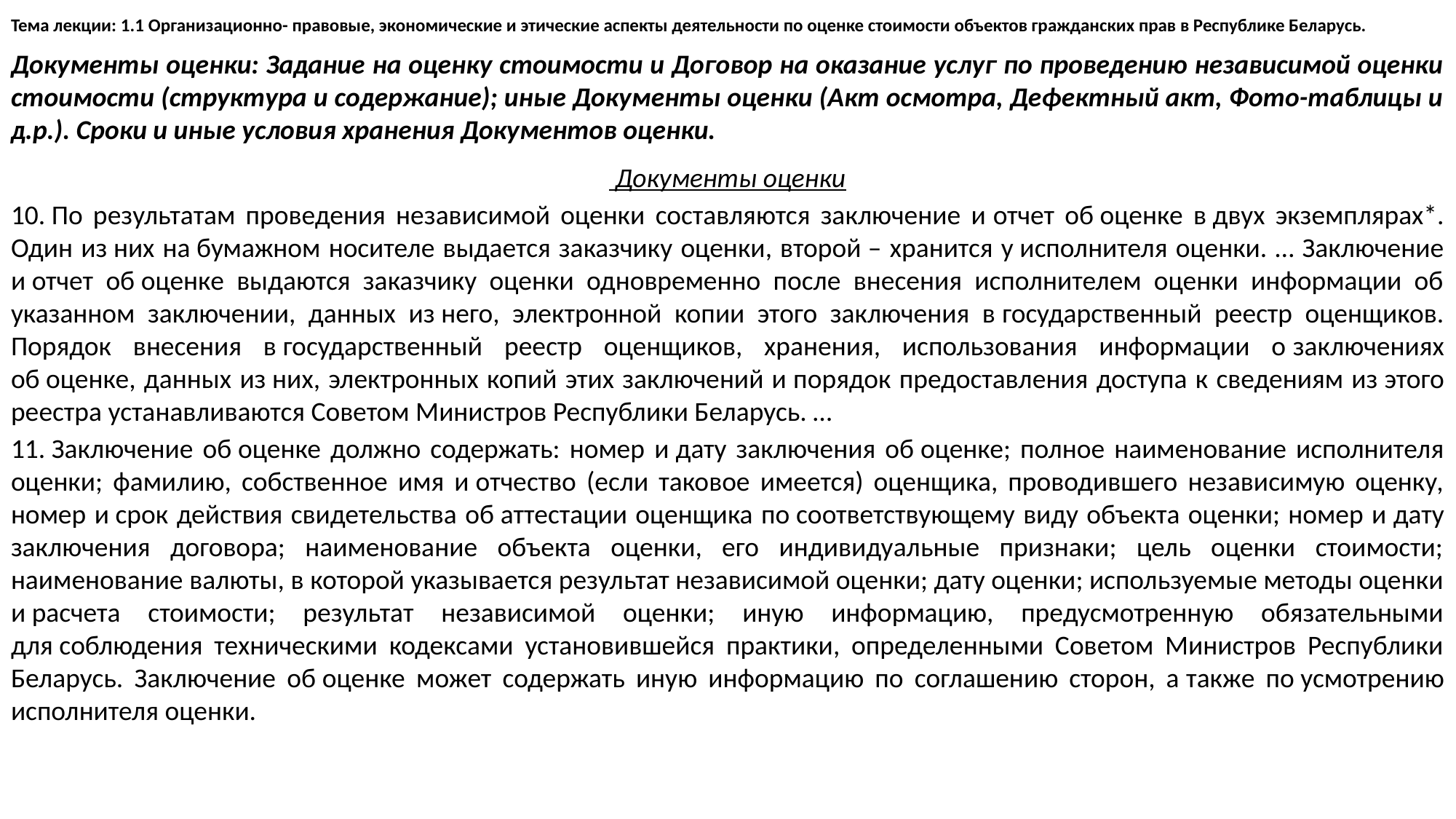

Тема лекции: 1.1 Организационно- правовые, экономические и этические аспекты деятельности по оценке стоимости объектов гражданских прав в Республике Беларусь.
Документы оценки: Задание на оценку стоимости и Договор на оказание услуг по проведению независимой оценки стоимости (структура и содержание); иные Документы оценки (Акт осмотра, Дефектный акт, Фото-таблицы и д.р.). Сроки и иные условия хранения Документов оценки.
 Документы оценки
10. По результатам проведения независимой оценки составляются заключение и отчет об оценке в двух экземплярах*. Один из них на бумажном носителе выдается заказчику оценки, второй – хранится у исполнителя оценки. … Заключение и отчет об оценке выдаются заказчику оценки одновременно после внесения исполнителем оценки информации об указанном заключении, данных из него, электронной копии этого заключения в государственный реестр оценщиков. Порядок внесения в государственный реестр оценщиков, хранения, использования информации о заключениях об оценке, данных из них, электронных копий этих заключений и порядок предоставления доступа к сведениям из этого реестра устанавливаются Советом Министров Республики Беларусь. …
11. Заключение об оценке должно содержать: номер и дату заключения об оценке; полное наименование исполнителя оценки; фамилию, собственное имя и отчество (если таковое имеется) оценщика, проводившего независимую оценку, номер и срок действия свидетельства об аттестации оценщика по соответствующему виду объекта оценки; номер и дату заключения договора; наименование объекта оценки, его индивидуальные признаки; цель оценки стоимости; наименование валюты, в которой указывается результат независимой оценки; дату оценки; используемые методы оценки и расчета стоимости; результат независимой оценки; иную информацию, предусмотренную обязательными для соблюдения техническими кодексами установившейся практики, определенными Советом Министров Республики Беларусь. Заключение об оценке может содержать иную информацию по соглашению сторон, а также по усмотрению исполнителя оценки.